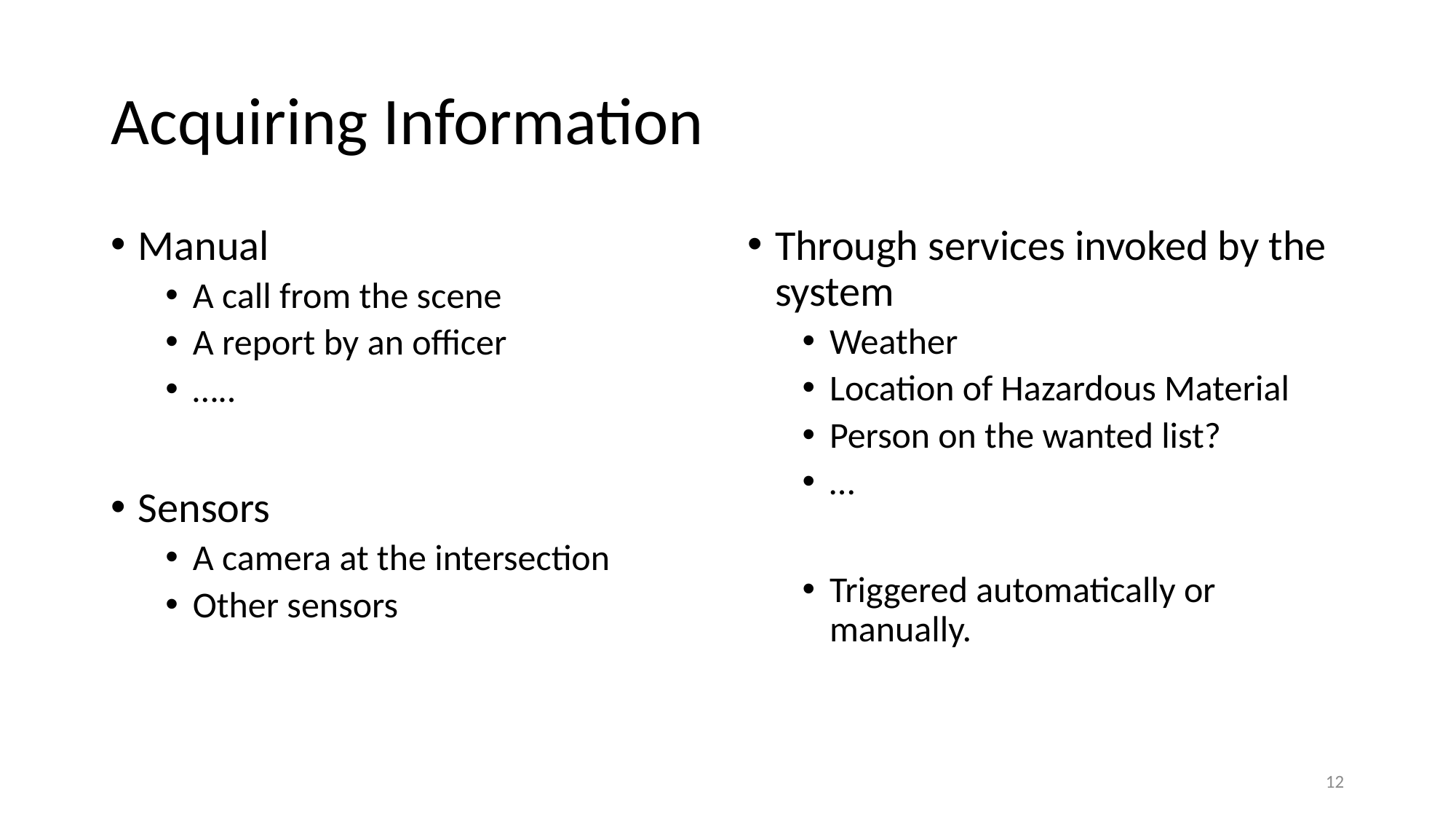

# Acquiring Information
Manual
A call from the scene
A report by an officer
…..

Sensors
A camera at the intersection
Other sensors
Through services invoked by the system
Weather
Location of Hazardous Material
Person on the wanted list?
…

Triggered automatically or manually.
12